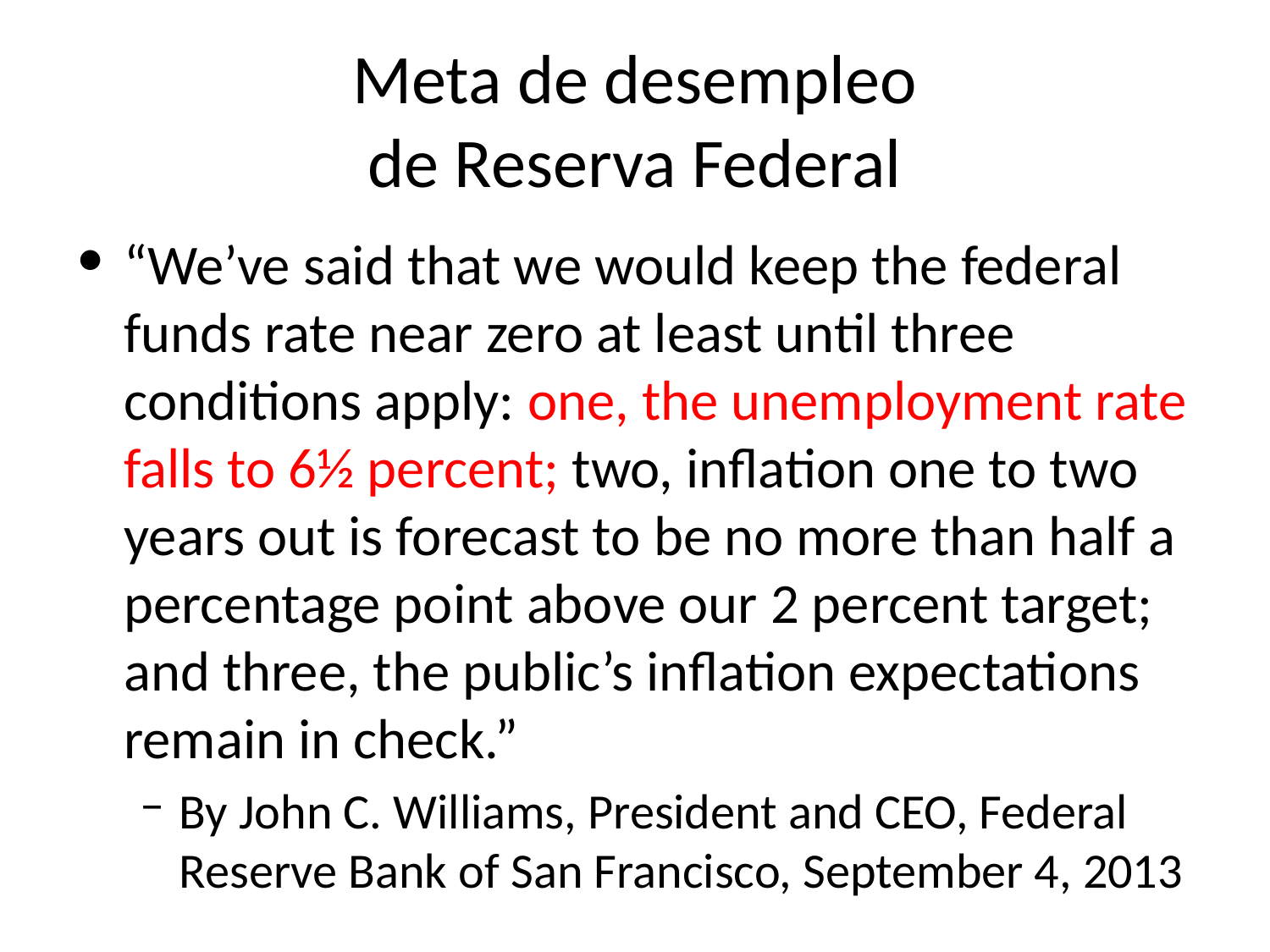

# Meta de desempleo de Reserva Federal
“We’ve said that we would keep the federal funds rate near zero at least until three conditions apply: one, the unemployment rate falls to 6½ percent; two, inflation one to two years out is forecast to be no more than half a percentage point above our 2 percent target; and three, the public’s inflation expectations remain in check.”
By John C. Williams, President and CEO, Federal Reserve Bank of San Francisco, September 4, 2013